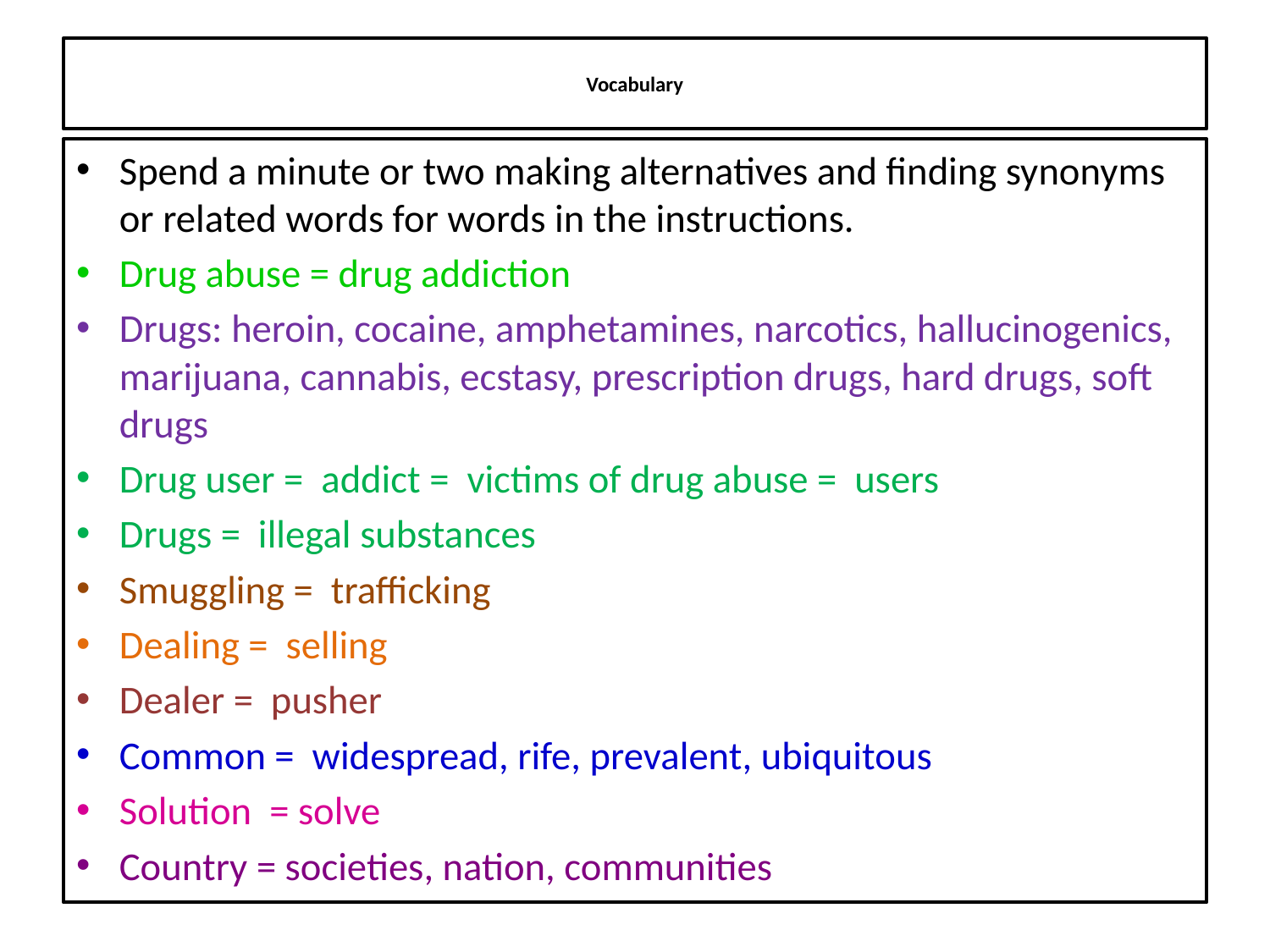

# Vocabulary
Spend a minute or two making alternatives and finding synonyms or related words for words in the instructions.
Drug abuse = drug addiction
Drugs: heroin, cocaine, amphetamines, narcotics, hallucinogenics, marijuana, cannabis, ecstasy, prescription drugs, hard drugs, soft drugs
Drug user =  addict =  victims of drug abuse =  users
Drugs =  illegal substances
Smuggling =  trafficking
Dealing =  selling
Dealer =  pusher
Common =  widespread, rife, prevalent, ubiquitous
Solution  = solve
Country = societies, nation, communities